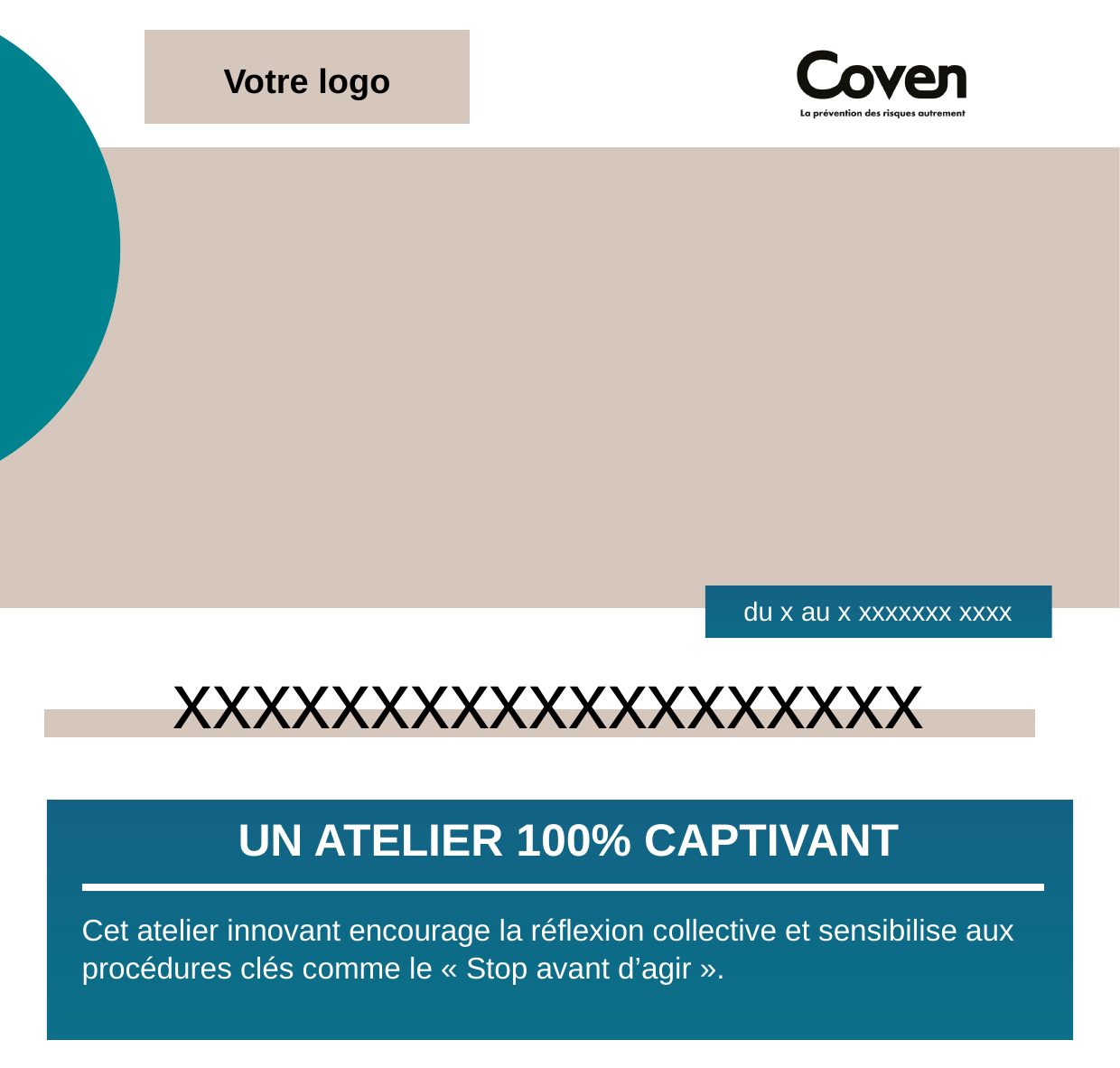

Votre logo

du x au x xxxxxxx xxxx
xxxxxxxxxxxxxxxxxxx

UN ATELIER 100% CAPTIVANT

Cet atelier innovant encourage la réflexion collective et sensibilise aux procédures clés comme le « Stop avant d’agir ».